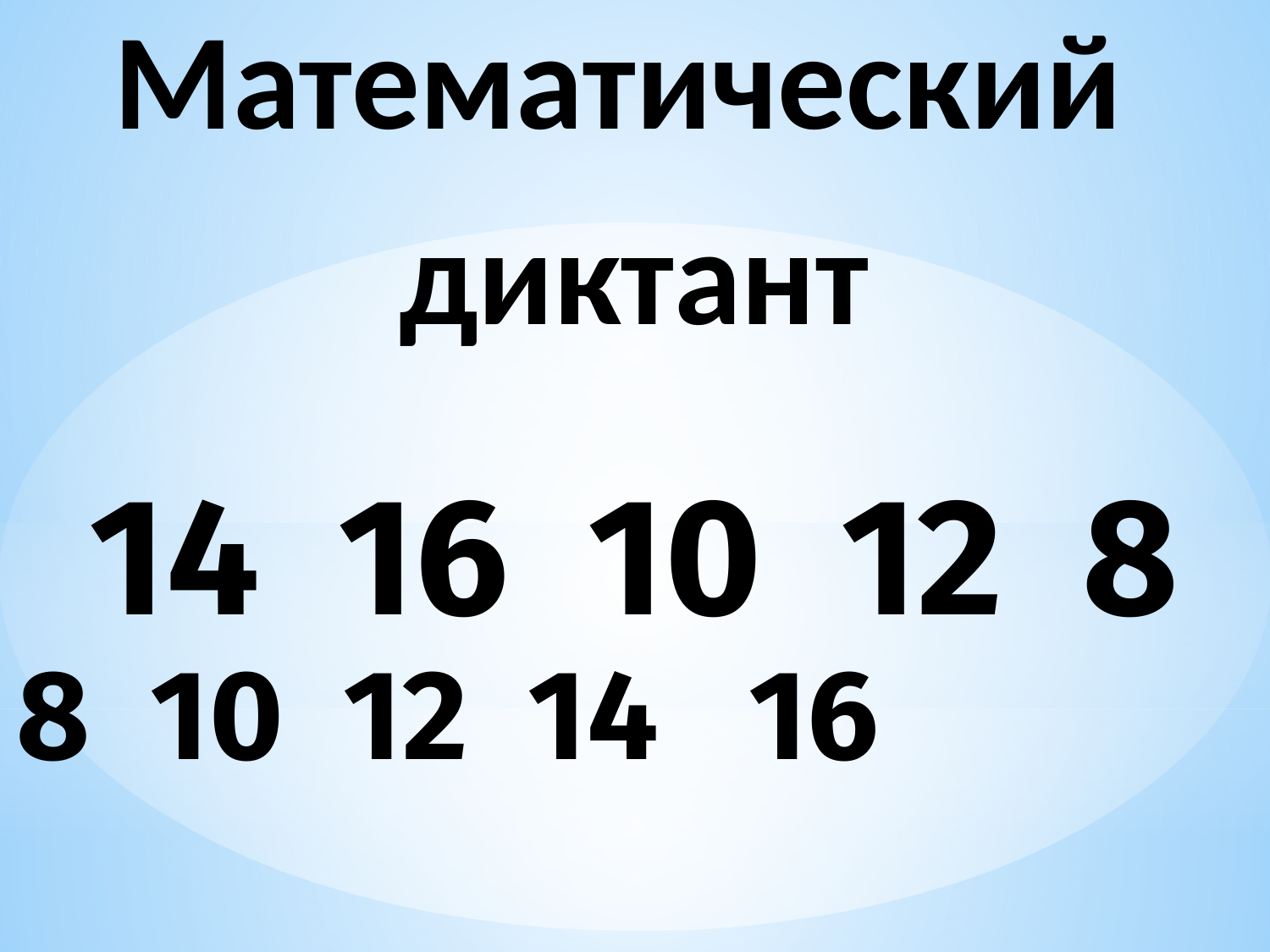

Математический
диктант

14  16  10  12  8

8  10  12  14   16